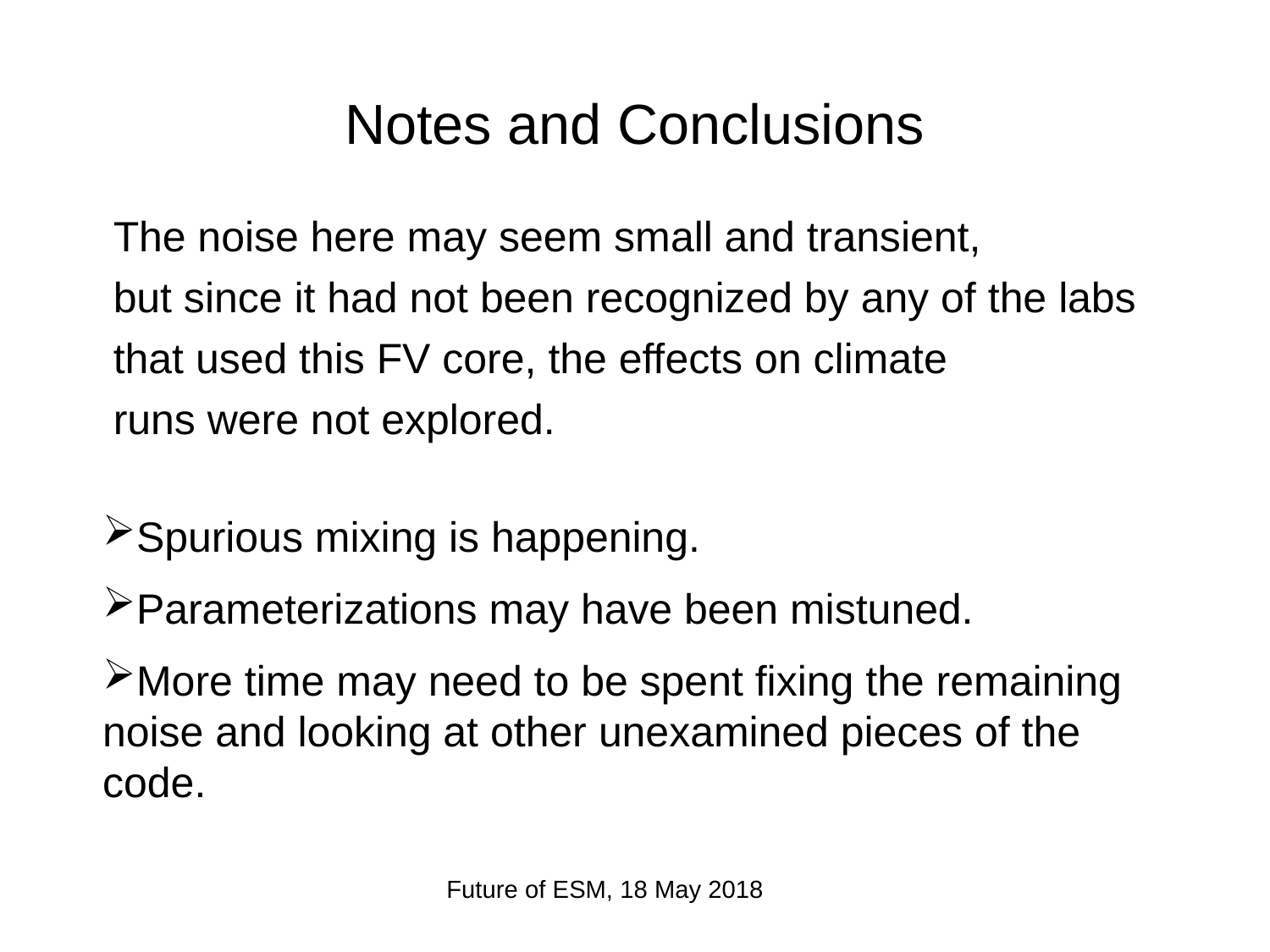

# Notes and Conclusions

The noise here may seem small and transient,
but since it had not been recognized by any of the labs
that used this FV core, the effects on climate
runs were not explored.
Spurious mixing is happening.
Parameterizations may have been mistuned.
More time may need to be spent fixing the remaining noise and looking at other unexamined pieces of the code.
Future of ESM, 18 May 2018